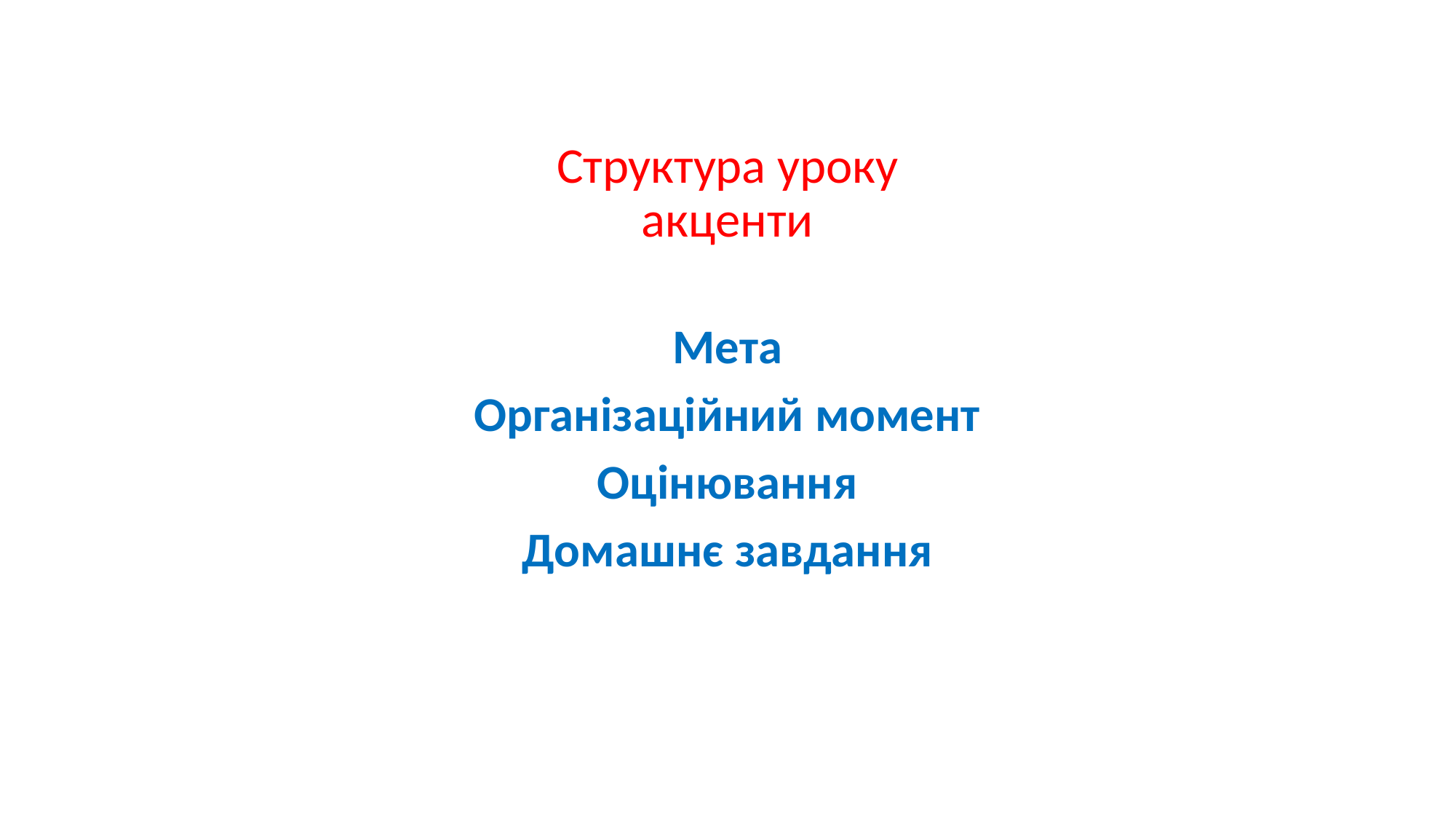

# Структура уроку акценти
Мета
Організаційний момент
Оцінювання
Домашнє завдання